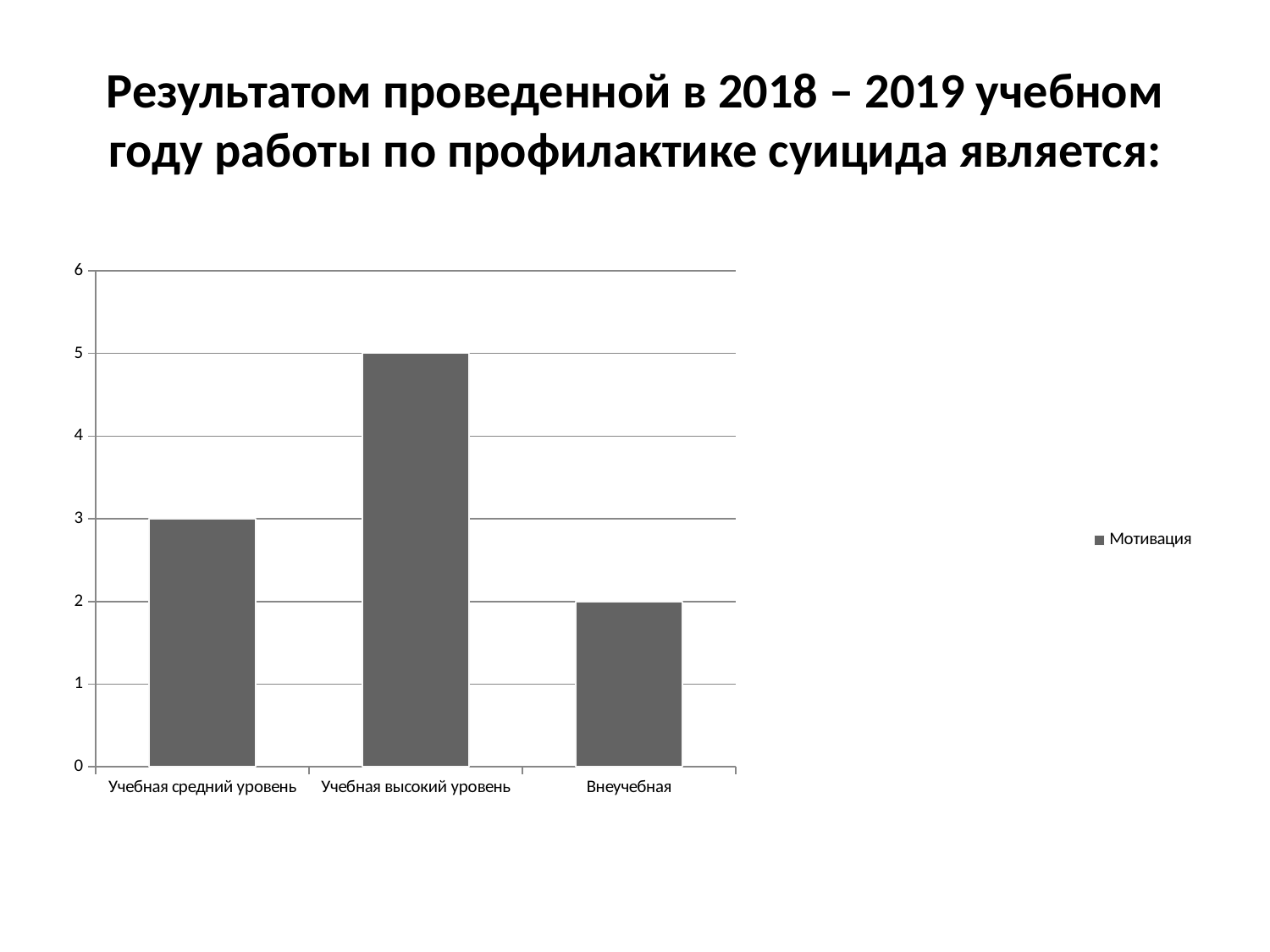

# Результатом проведенной в 2018 – 2019 учебном году работы по профилактике суицида является:

### Chart

| Category | Мотивация |
|---|---|
| Учебная средний уровень | 3.0 |
| Учебная высокий уровень | 5.0 |
| Внеучебная | 2.0 |